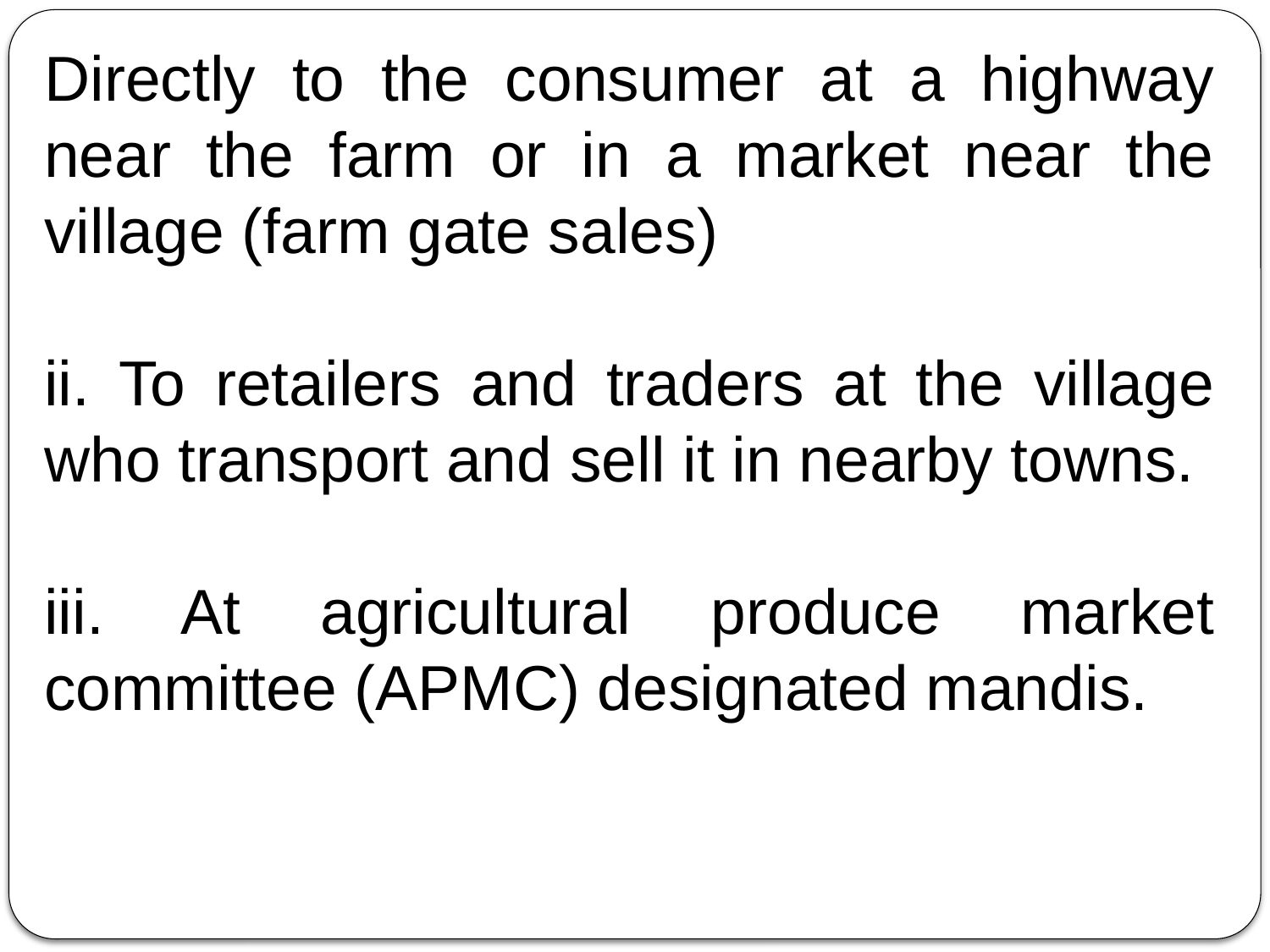

Directly to the consumer at a highway near the farm or in a market near the village (farm gate sales)

ii. To retailers and traders at the village who transport and sell it in nearby towns.

iii. At agricultural produce market committee (APMC) designated mandis.